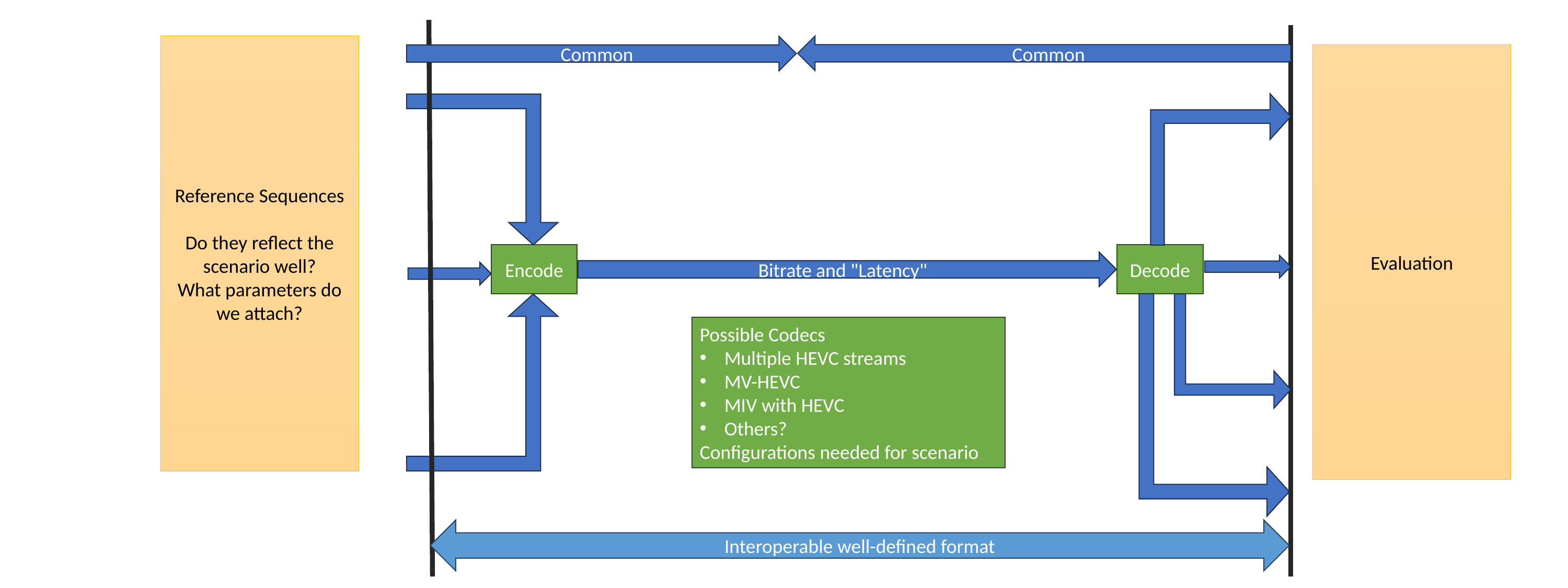

Reference Sequences

Do they reflect the scenario well?
What parameters do we attach?
Common
Common
Evaluation

Encode
Decode
Bitrate and "Latency"

Possible Codecs
Multiple HEVC streams
MV-HEVC
MIV with HEVC
Others?
Configurations needed for scenario

Interoperable well-defined format